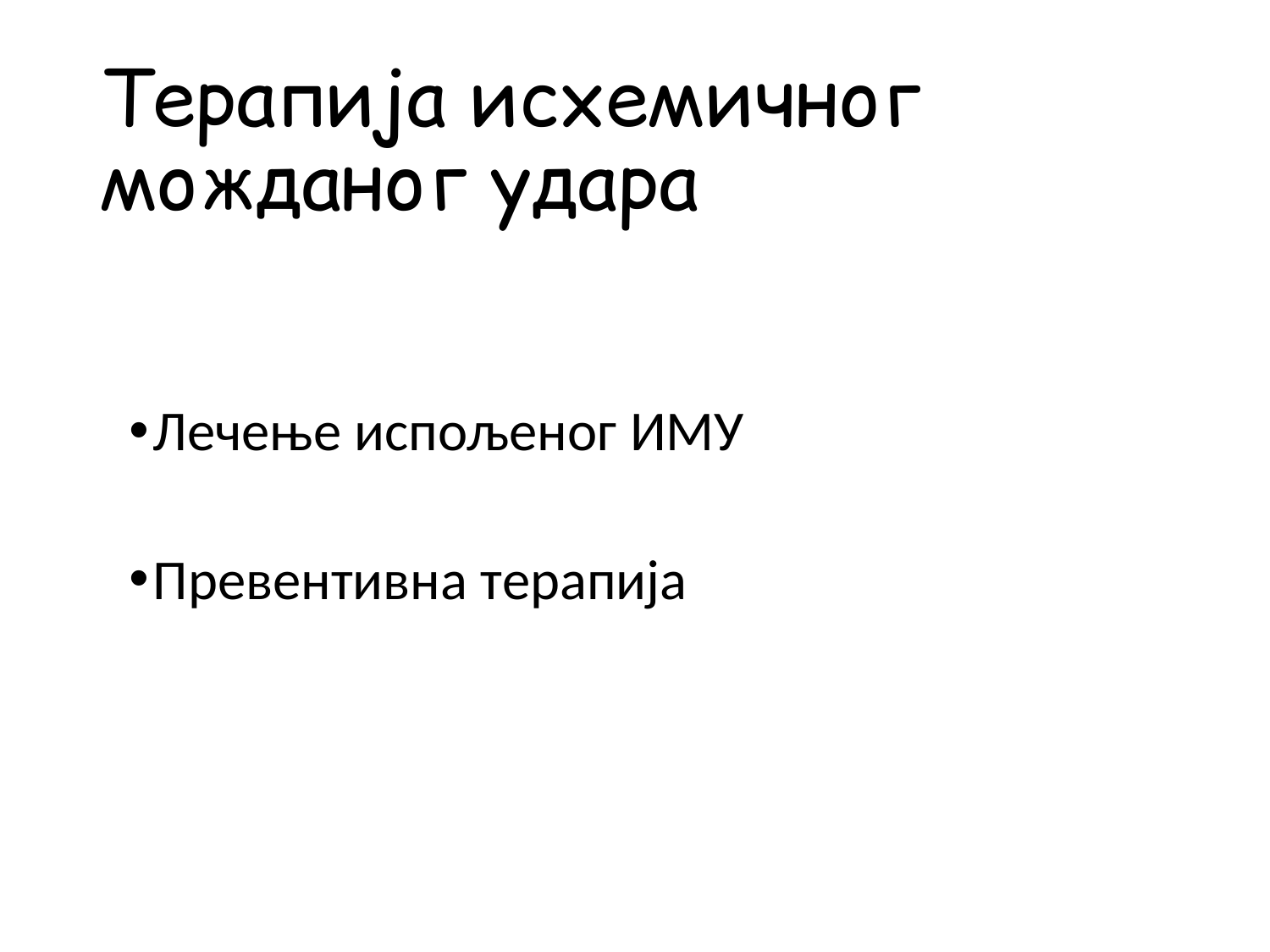

# Терапија исхемичног можданог удара
Лечење испољеног ИМУ

Превентивна терапија